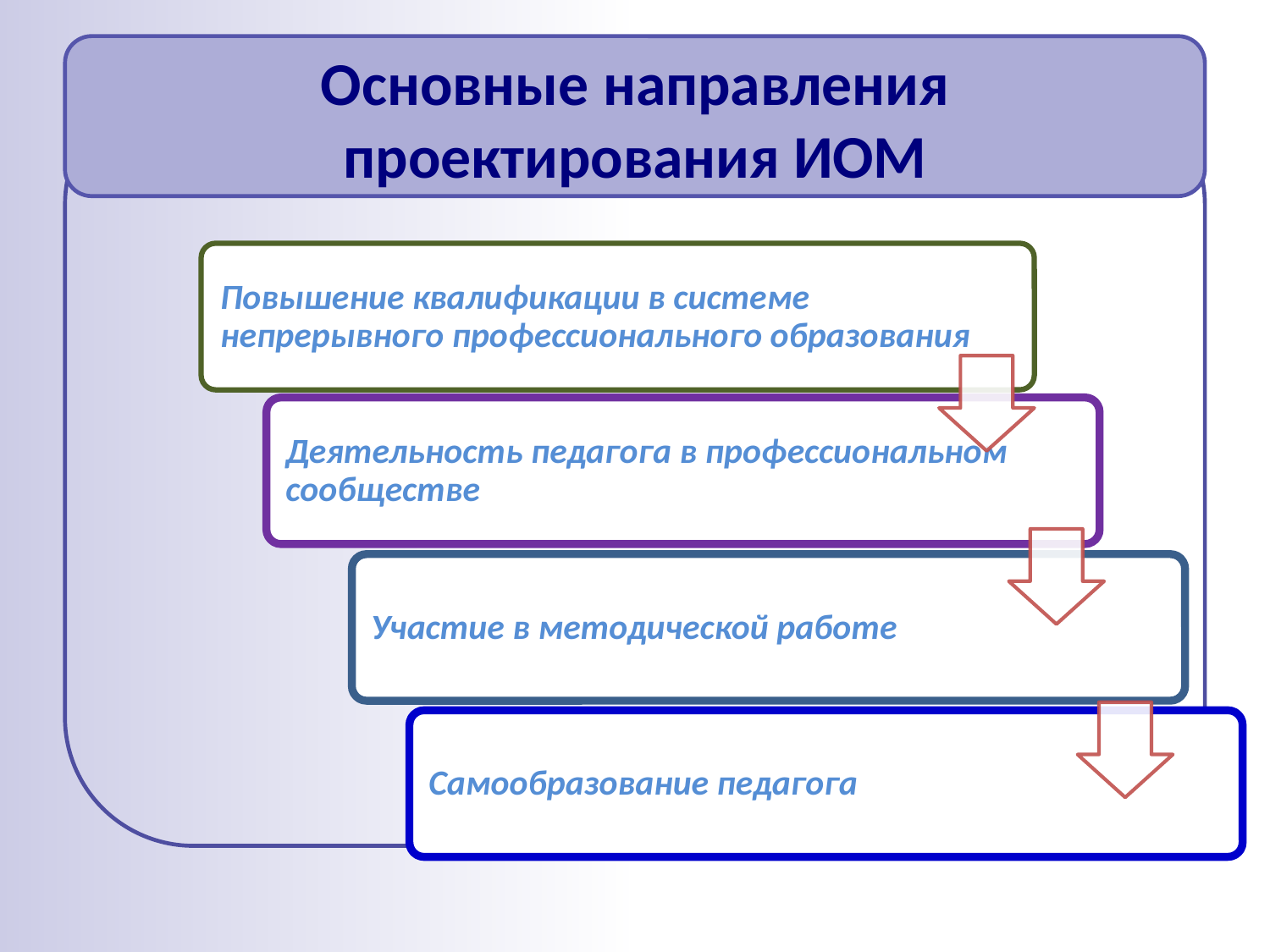

# Основные направления проектирования ИОМ
Повышение квалификации в системе непрерывного профессионального образования
Деятельность педагога в профессиональном сообществе
Участие в методической работе
Самообразование педагога